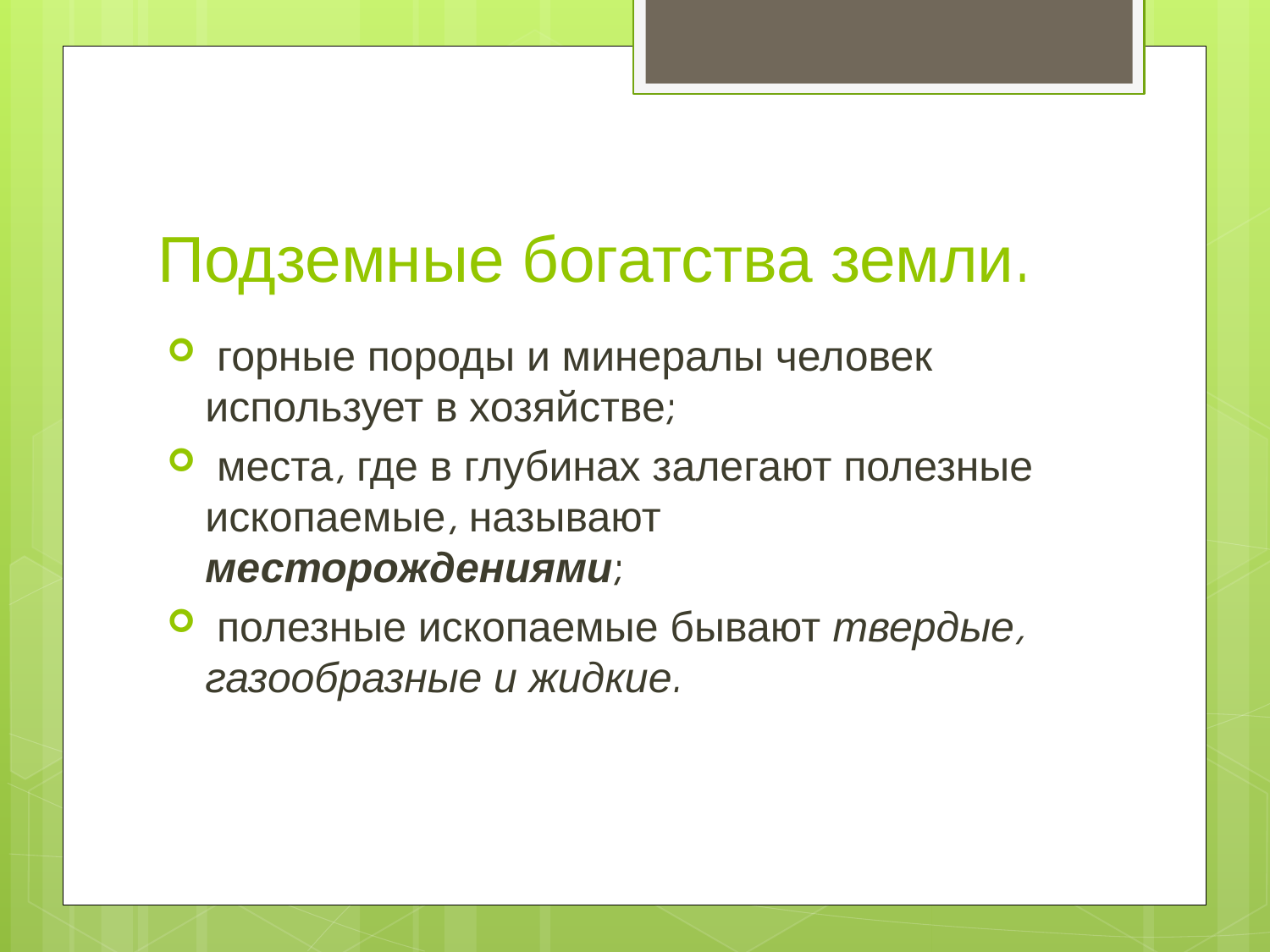

# Подземные богатства земли.
 горные породы и минералы человек использует в хозяйстве;
 места, где в глубинах залегают полезные ископаемые, называют месторождениями;
 полезные ископаемые бывают твердые, газообразные и жидкие.